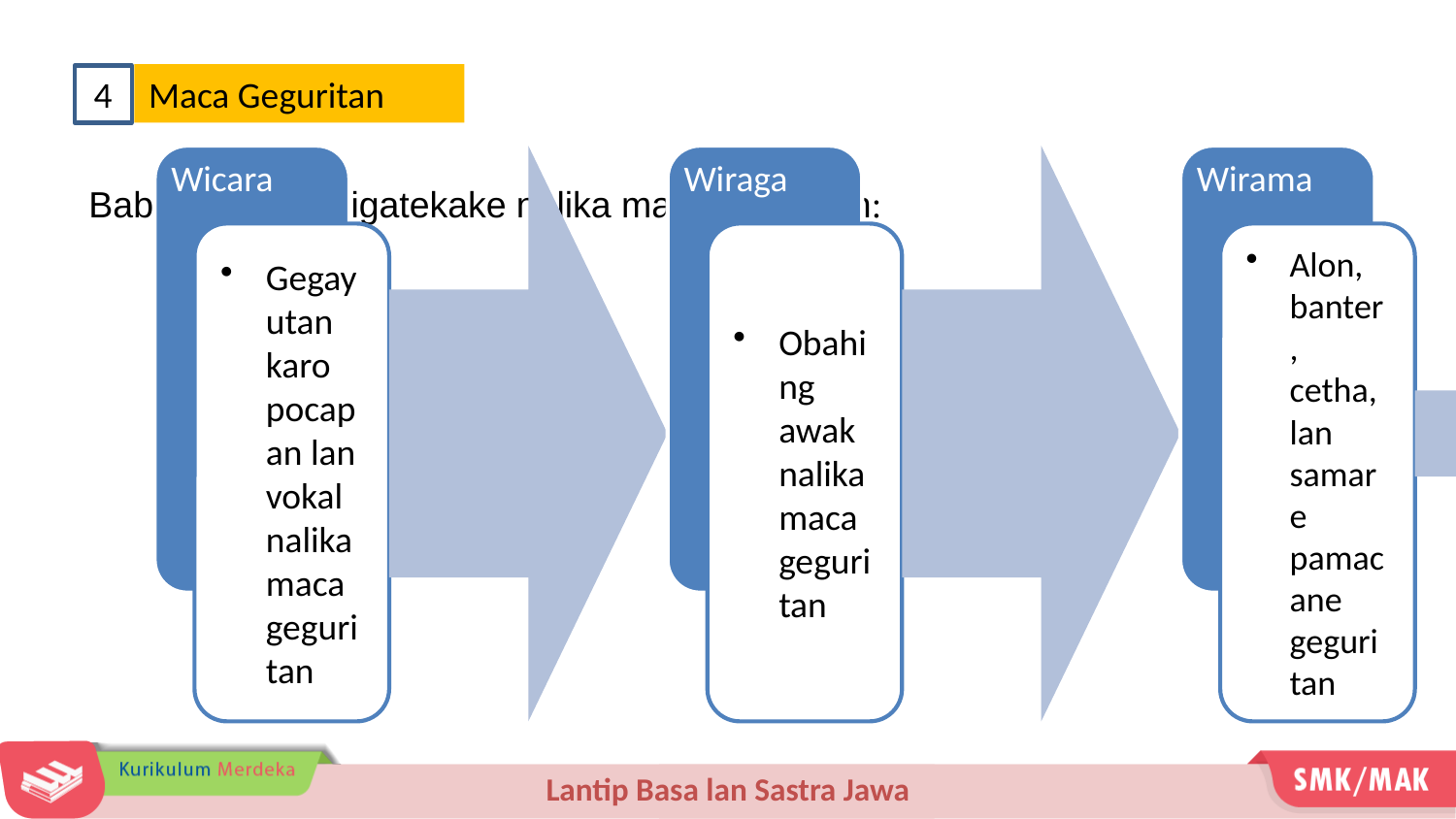

Maca Geguritan
4

Bab sing prelu digatekake nalika maca geguritan:

Gegayutan karo pocapan lan vokal nalika maca geguritan
Wiraga
Obahing awak nalika maca geguritan
Wirama
Alon, banter, cetha, lan samare pamacane geguritan
Wicara